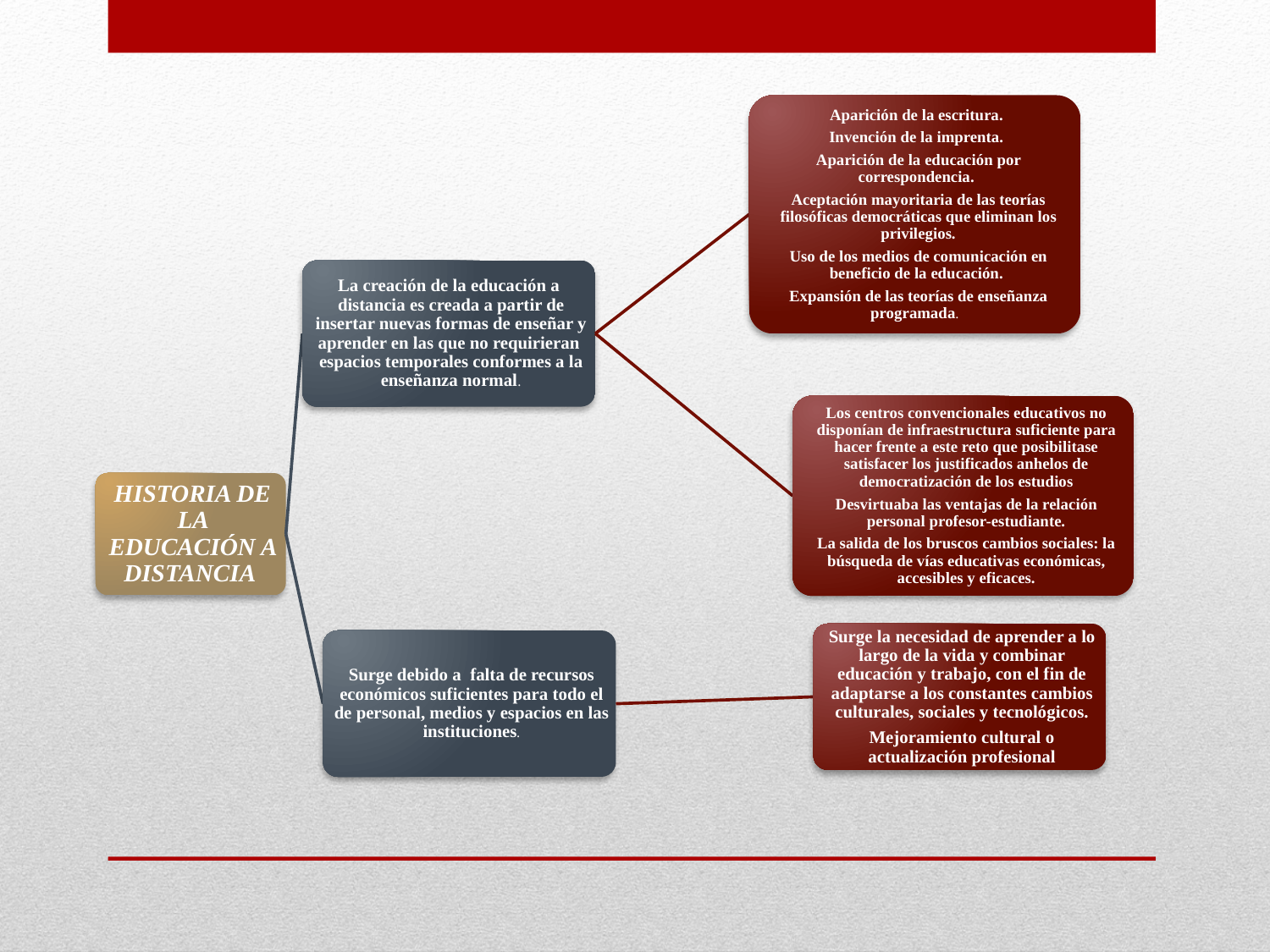

HISTORIA DE LA EDUCACIÓN A DISTANCIA

La creación de la educación a  distancia es creada a partir de insertar nuevas formas de enseñar y aprender en las que no requirieran  espacios temporales conformes a la enseñanza normal.

Aparición de la escritura.
Invención de la imprenta.
Aparición de la educación por correspondencia.
Aceptación mayoritaria de las teorías filosóficas democráticas que eliminan los privilegios.
Uso de los medios de comunicación en beneficio de la educación.
Expansión de las teorías de enseñanza programada.

Los centros convencionales educativos no disponían de infraestructura suficiente para hacer frente a este reto que posibilitase satisfacer los justificados anhelos de democratización de los estudios
Desvirtuaba las ventajas de la relación personal profesor-estudiante.
La salida de los bruscos cambios sociales: la búsqueda de vías educativas económicas, accesibles y eficaces.

Surge debido a  falta de recursos económicos suficientes para todo el de personal, medios y espacios en las instituciones.

Surge la necesidad de aprender a lo largo de la vida y combinar educación y trabajo, con el fin de adaptarse a los constantes cambios culturales, sociales y tecnológicos.
Mejoramiento cultural o actualización profesional